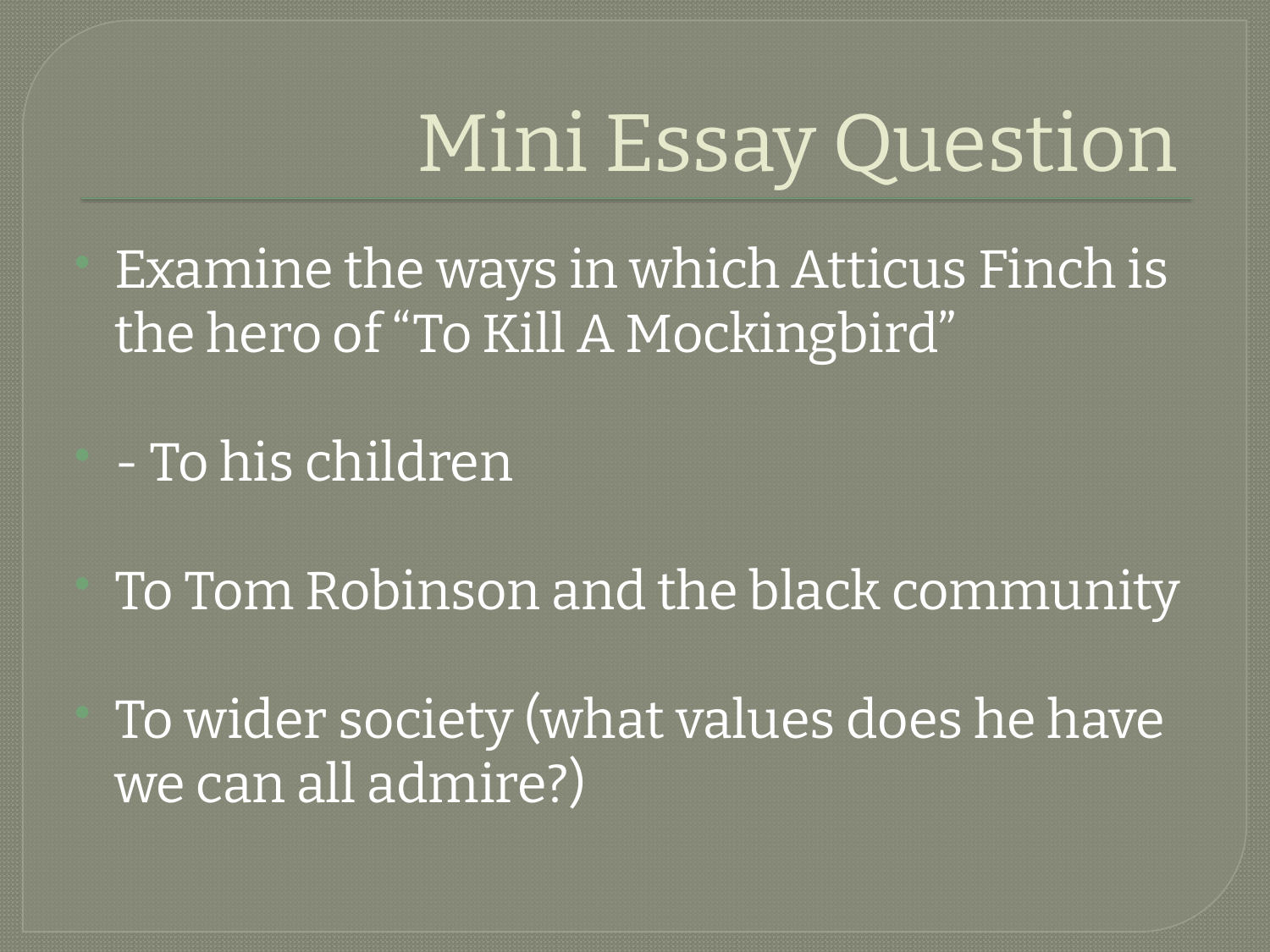

# Mini Essay Question
Examine the ways in which Atticus Finch is the hero of “To Kill A Mockingbird”

- To his children

To Tom Robinson and the black community

To wider society (what values does he have we can all admire?)